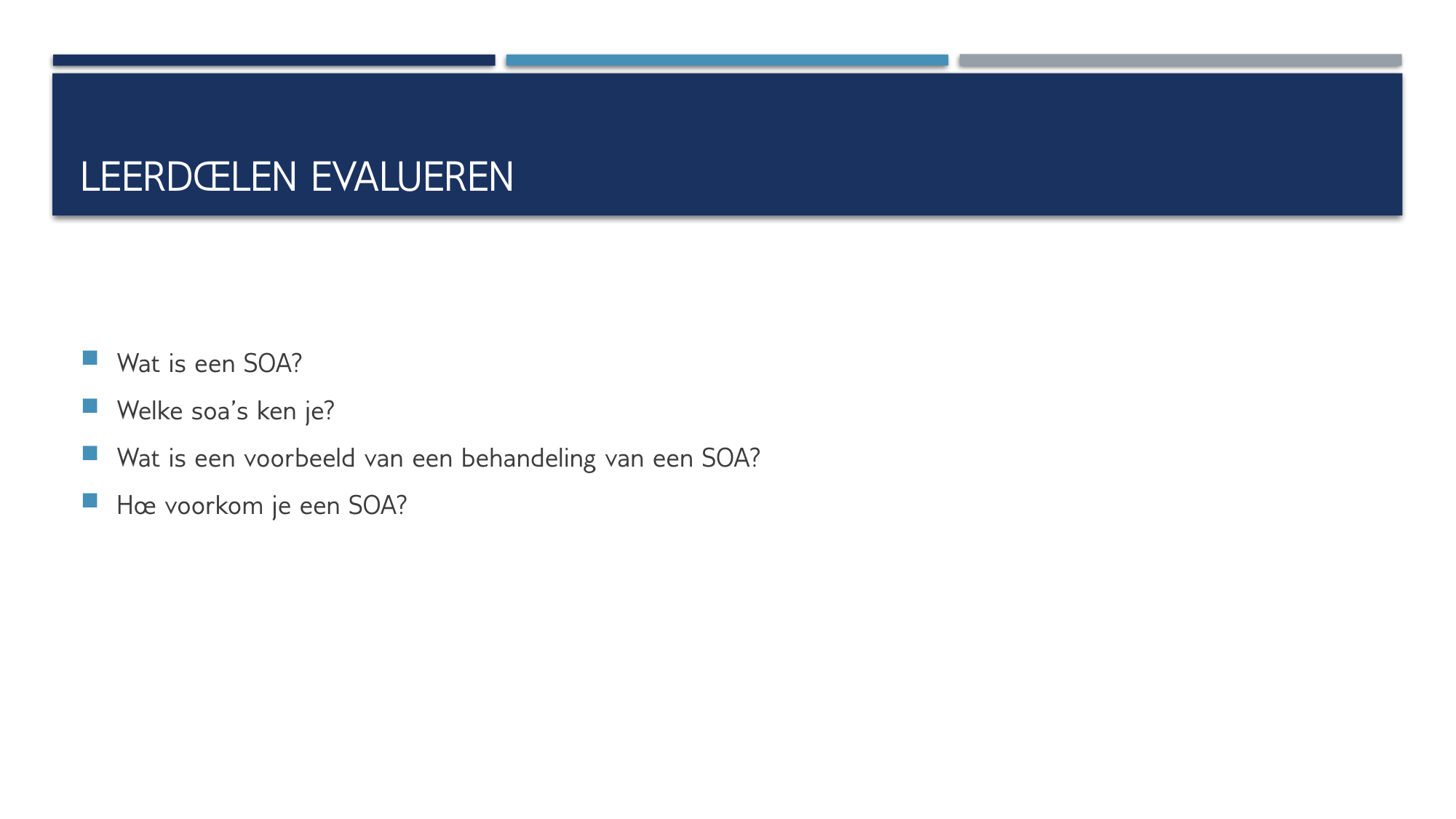

# Leerdoelen evalueren
Wat is een SOA?
Welke soa’s ken je?
Wat is een voorbeeld van een behandeling van een SOA?
Hoe voorkom je een SOA?